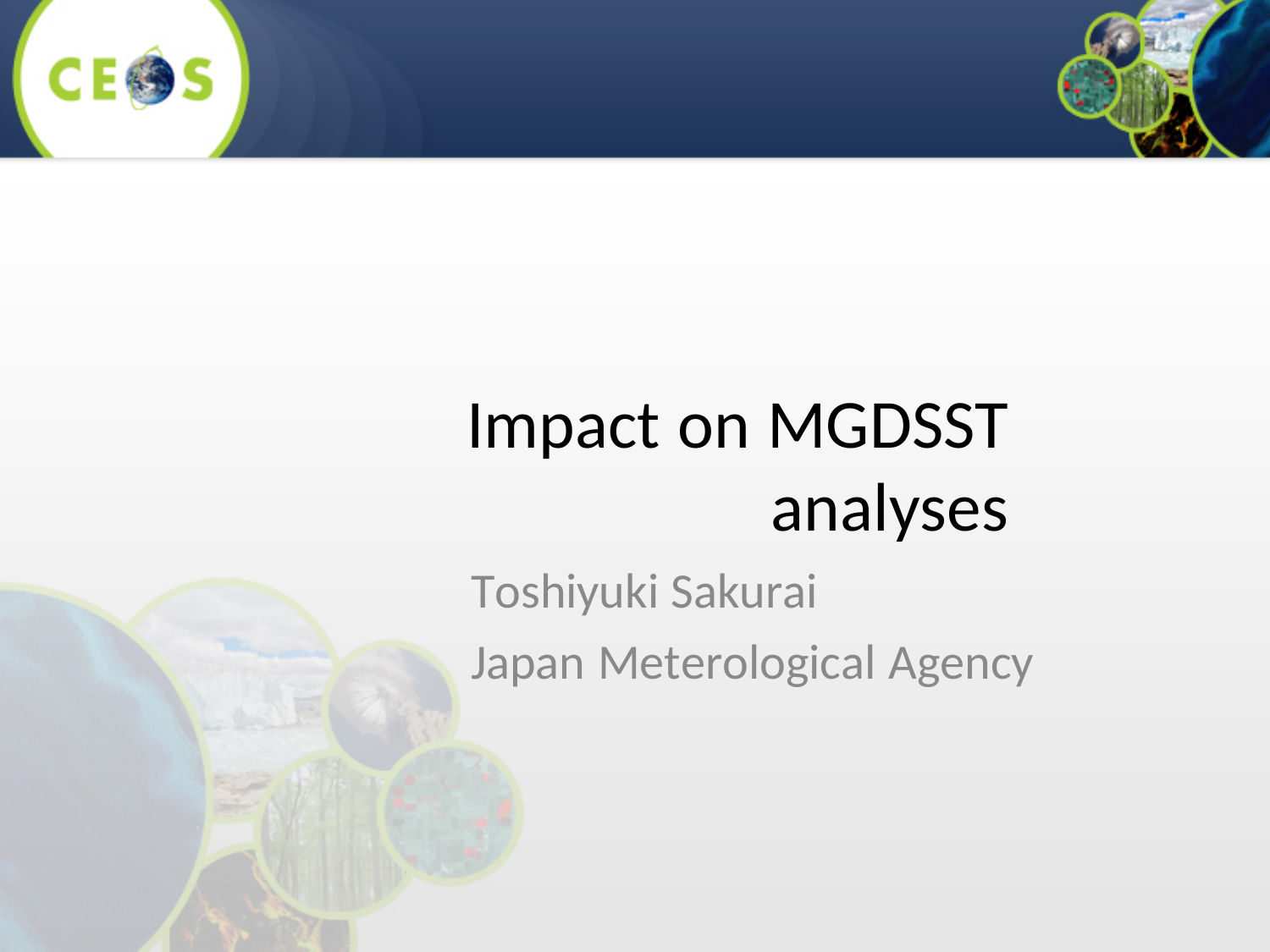

# Impact on MGDSST analyses
Toshiyuki Sakurai
Japan Meterological Agency